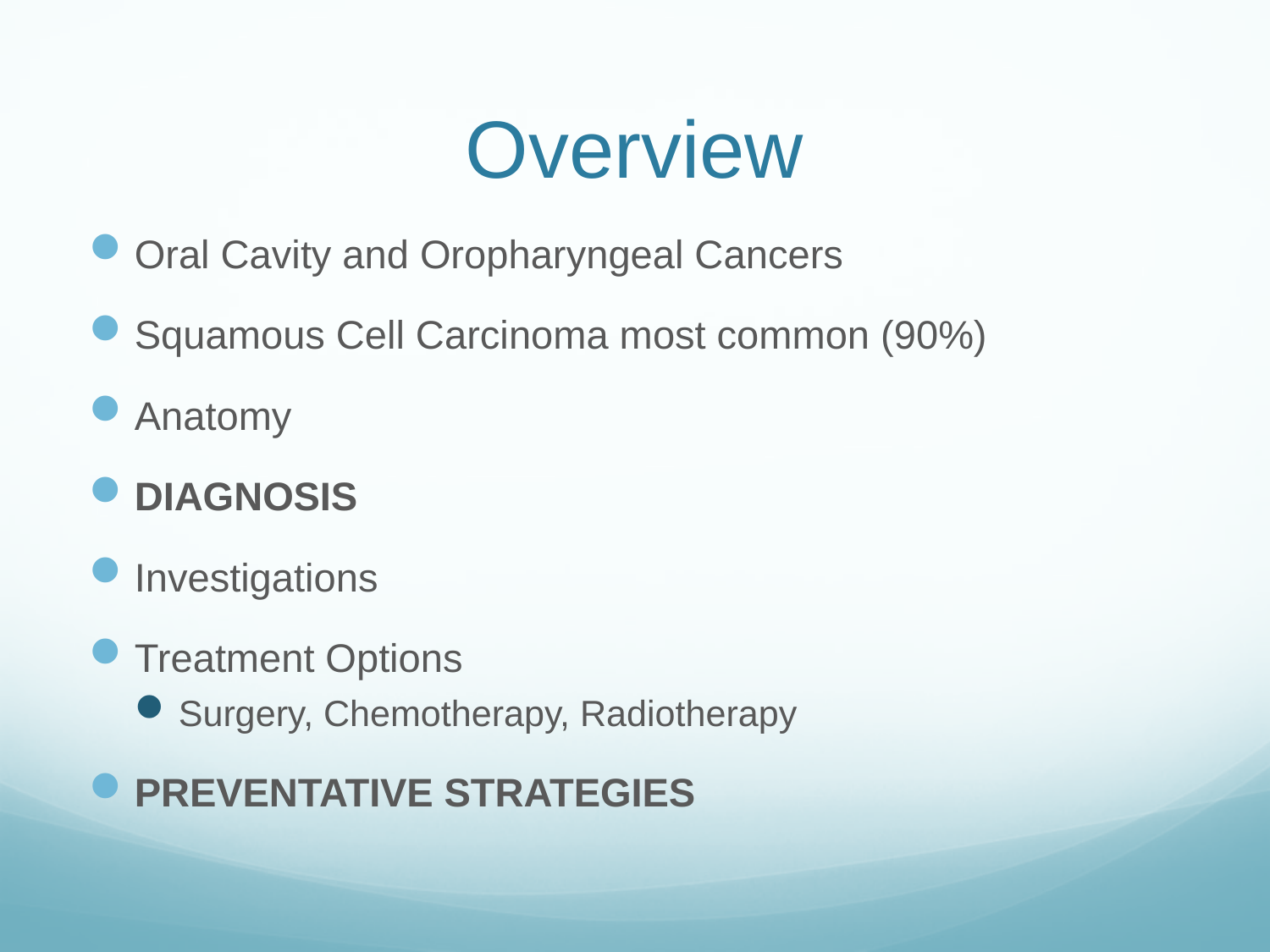

# Overview
Oral Cavity and Oropharyngeal Cancers
Squamous Cell Carcinoma most common (90%)
Anatomy
DIAGNOSIS
Investigations
Treatment Options
Surgery, Chemotherapy, Radiotherapy
PREVENTATIVE STRATEGIES